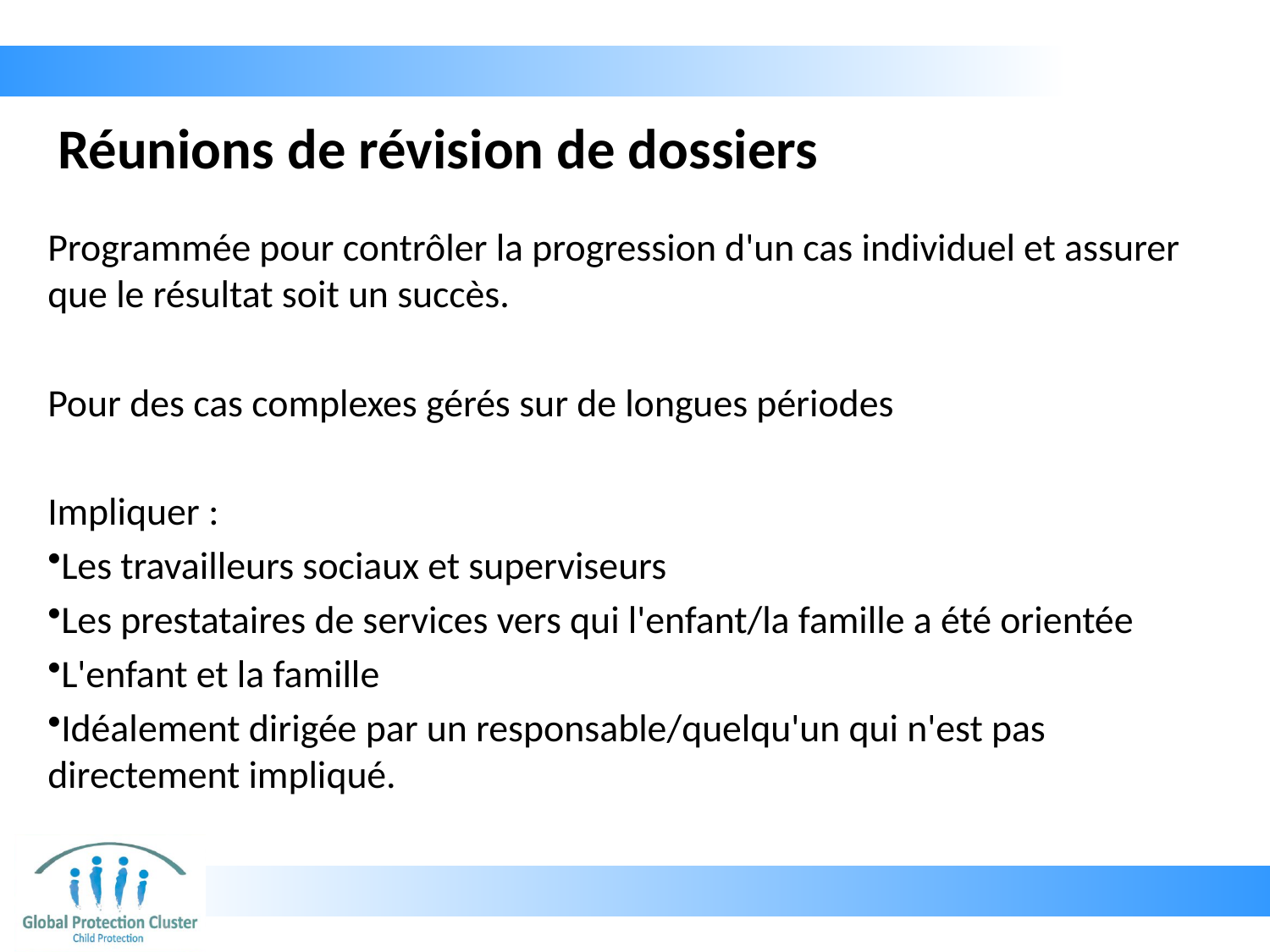

# Réunions de révision de dossiers
Programmée pour contrôler la progression d'un cas individuel et assurer que le résultat soit un succès.

Pour des cas complexes gérés sur de longues périodes

Impliquer :
Les travailleurs sociaux et superviseurs
Les prestataires de services vers qui l'enfant/la famille a été orientée
L'enfant et la famille
Idéalement dirigée par un responsable/quelqu'un qui n'est pas directement impliqué.